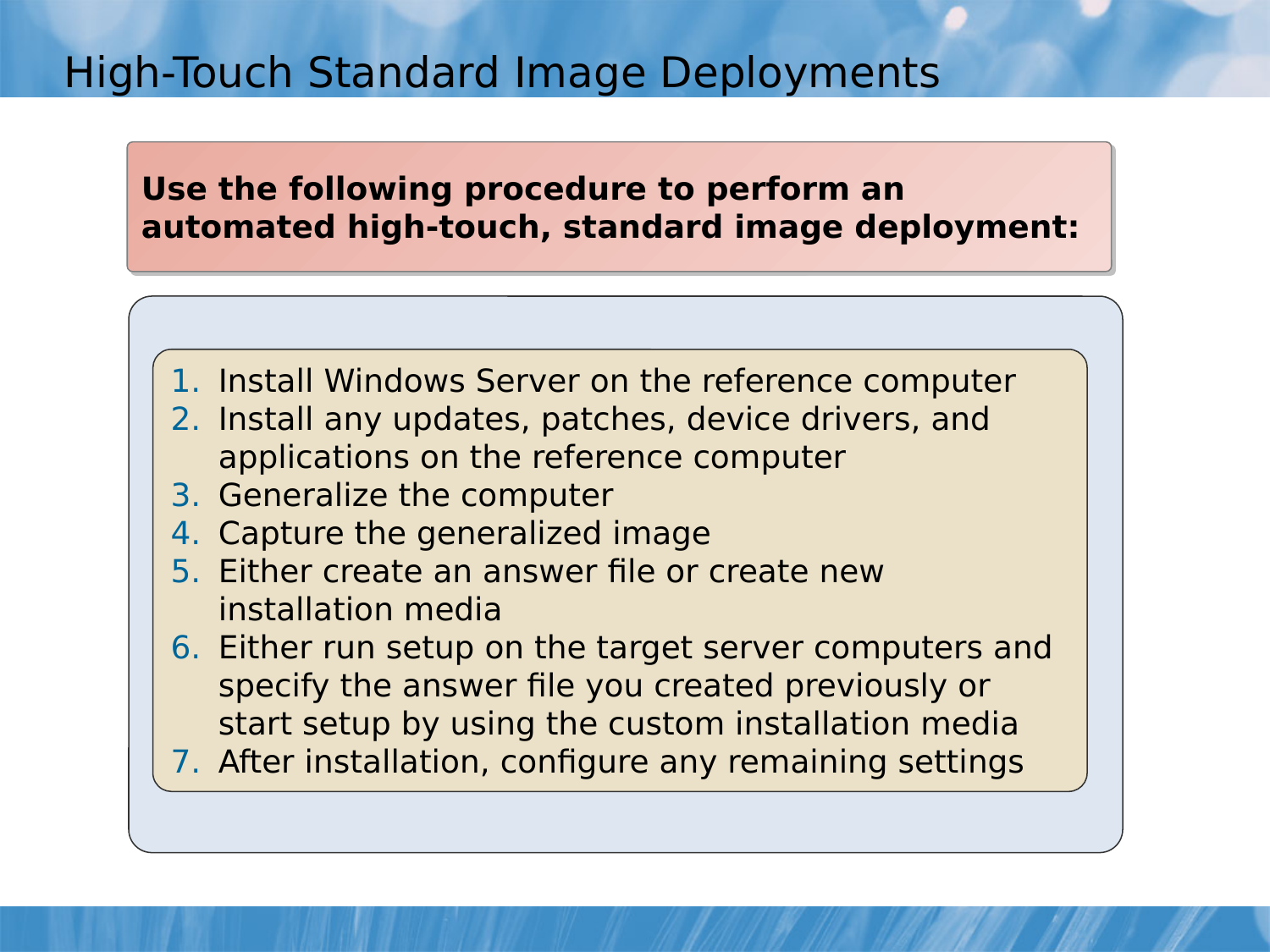

# High-Touch Standard Image Deployments
Use the following procedure to perform an automated high-touch, standard image deployment:

Install Windows Server on the reference computer
Install any updates, patches, device drivers, and applications on the reference computer
Generalize the computer
Capture the generalized image
Either create an answer file or create new installation media
Either run setup on the target server computers and specify the answer file you created previously or start setup by using the custom installation media
After installation, configure any remaining settings
View WIM file contents
Capture images
Mount images for offline image editing
Store multiple images in a single file
Compress image files
Implement image-creating scripts